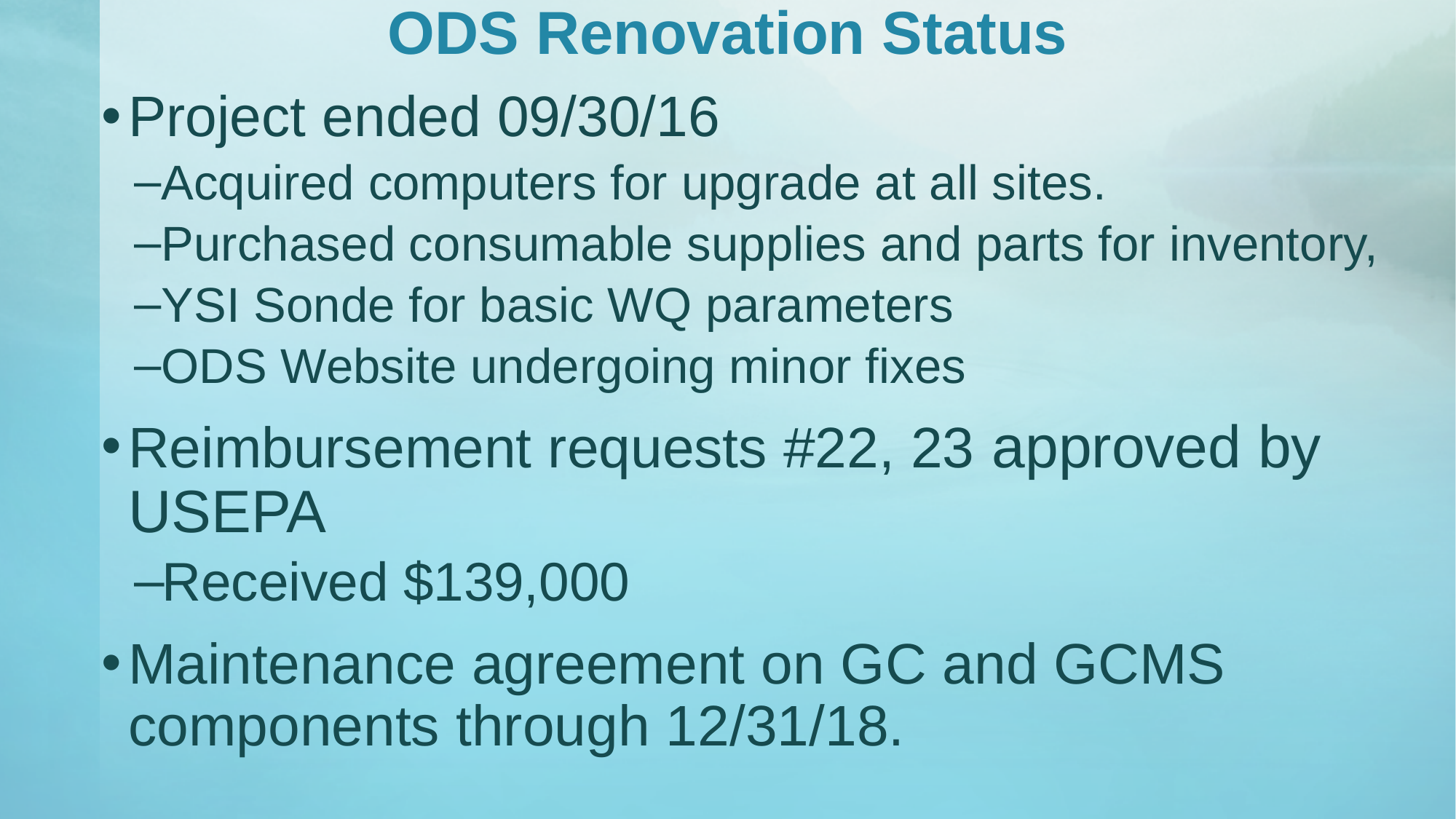

# ODS Renovation Status
Project ended 09/30/16
Acquired computers for upgrade at all sites.
Purchased consumable supplies and parts for inventory,
YSI Sonde for basic WQ parameters
ODS Website undergoing minor fixes
Reimbursement requests #22, 23 approved by USEPA
Received $139,000
Maintenance agreement on GC and GCMS components through 12/31/18.